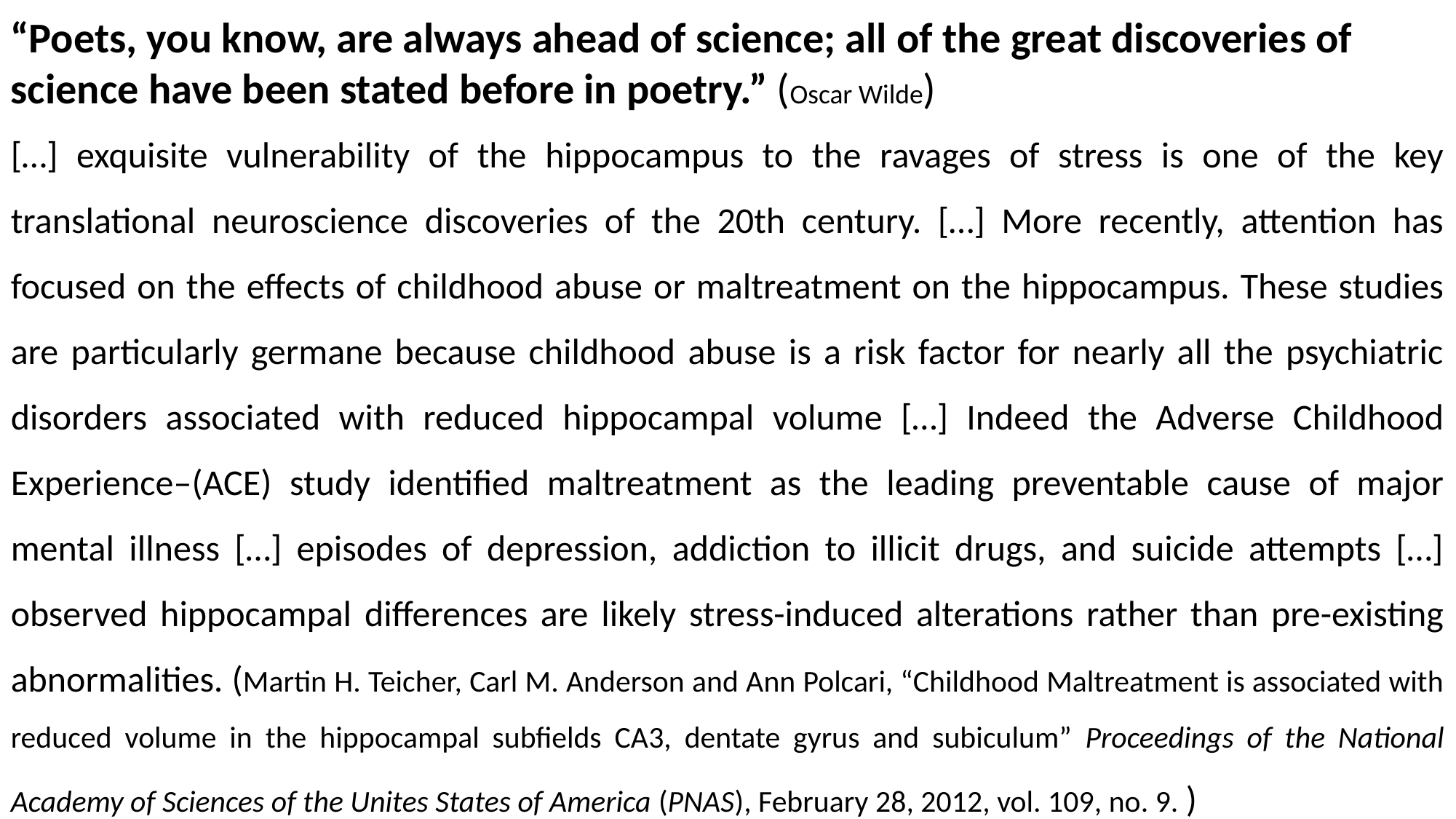

“Poets, you know, are always ahead of science; all of the great discoveries of science have been stated before in poetry.” (Oscar Wilde)

[…] exquisite vulnerability of the hippocampus to the ravages of stress is one of the key translational neuroscience discoveries of the 20th century. […] More recently, attention has focused on the effects of childhood abuse or maltreatment on the hippocampus. These studies are particularly germane because childhood abuse is a risk factor for nearly all the psychiatric disorders associated with reduced hippocampal volume […] Indeed the Adverse Childhood Experience–(ACE) study identified maltreatment as the leading preventable cause of major mental illness […] episodes of depression, addiction to illicit drugs, and suicide attempts […] observed hippocampal differences are likely stress-induced alterations rather than pre-existing abnormalities. (Martin H. Teicher, Carl M. Anderson and Ann Polcari, “Childhood Maltreatment is associated with reduced volume in the hippocampal subfields CA3, dentate gyrus and subiculum” Proceedings of the National Academy of Sciences of the Unites States of America (PNAS), February 28, 2012, vol. 109, no. 9. )